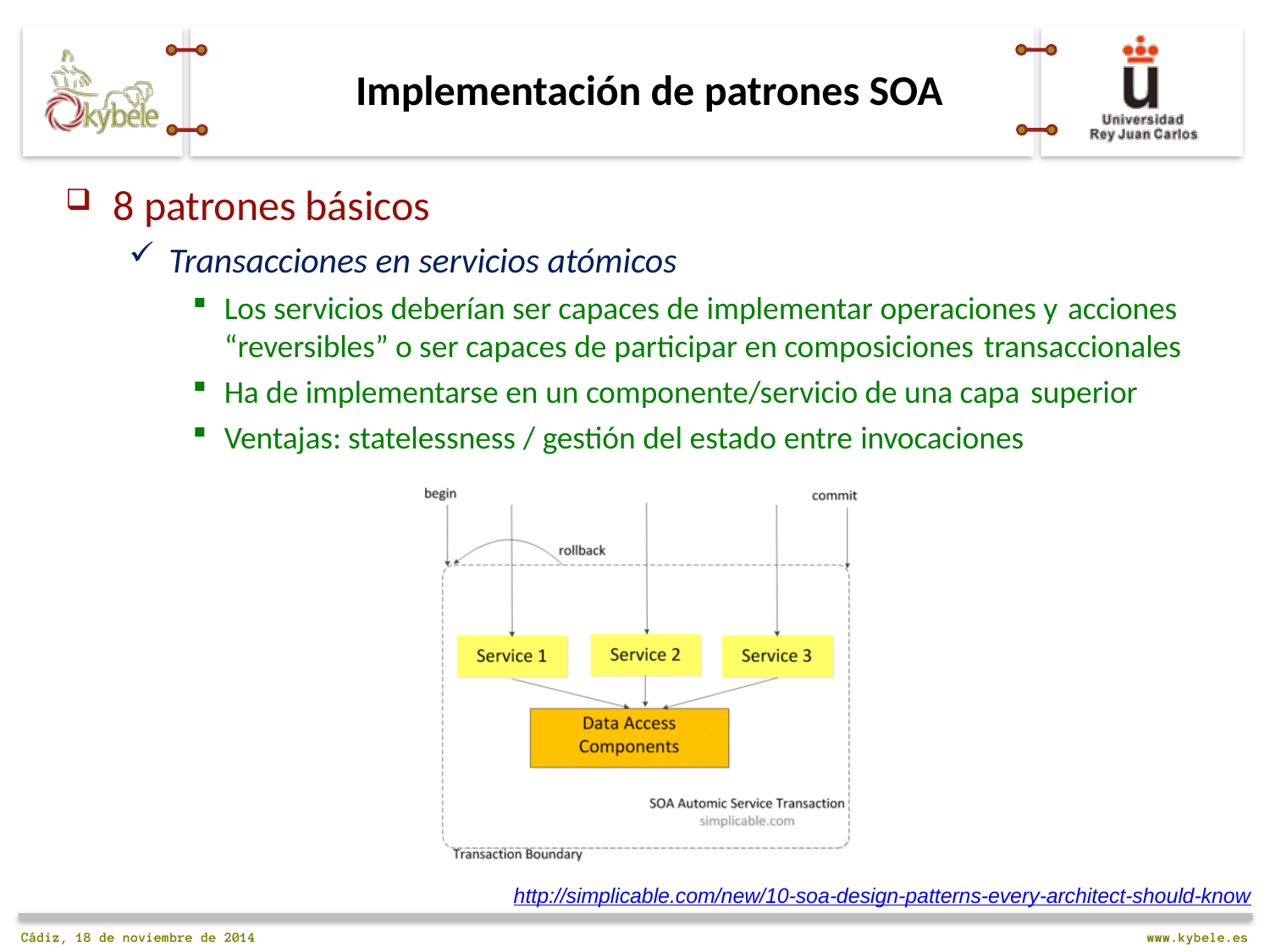

# Implementación de patrones SOA
8 patrones básicos
Transacciones en servicios atómicos
Los servicios deberían ser capaces de implementar operaciones y acciones
“reversibles” o ser capaces de participar en composiciones transaccionales
Ha de implementarse en un componente/servicio de una capa superior
Ventajas: statelessness / gestión del estado entre invocaciones

http://simplicable.com/new/10-soa-design-patterns-every-architect-should-know